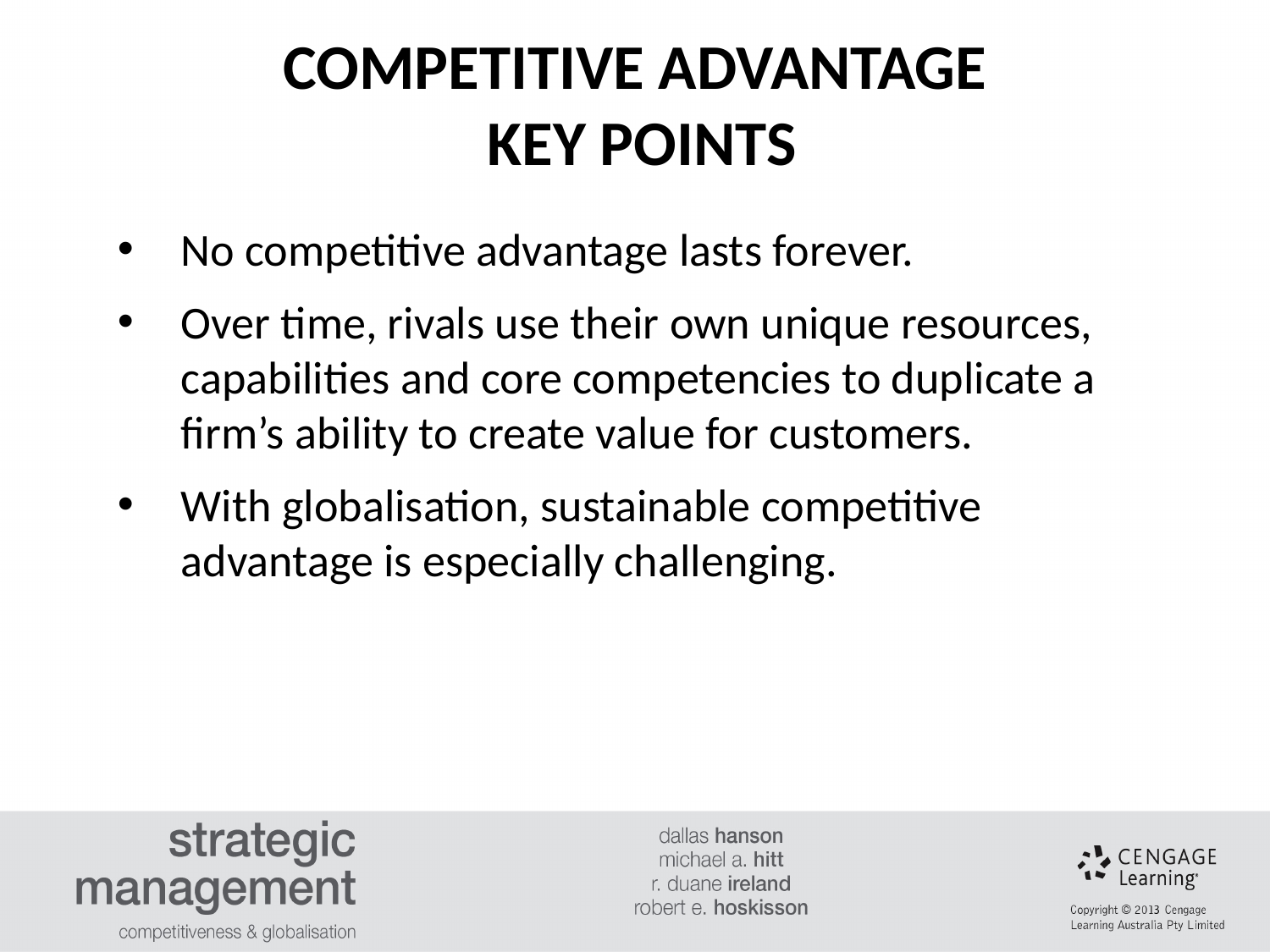

COMPETITIVE ADVANTAGE
 KEY POINTS
No competitive advantage lasts forever.
Over time, rivals use their own unique resources, capabilities and core competencies to duplicate a firm’s ability to create value for customers.
With globalisation, sustainable competitive advantage is especially challenging.